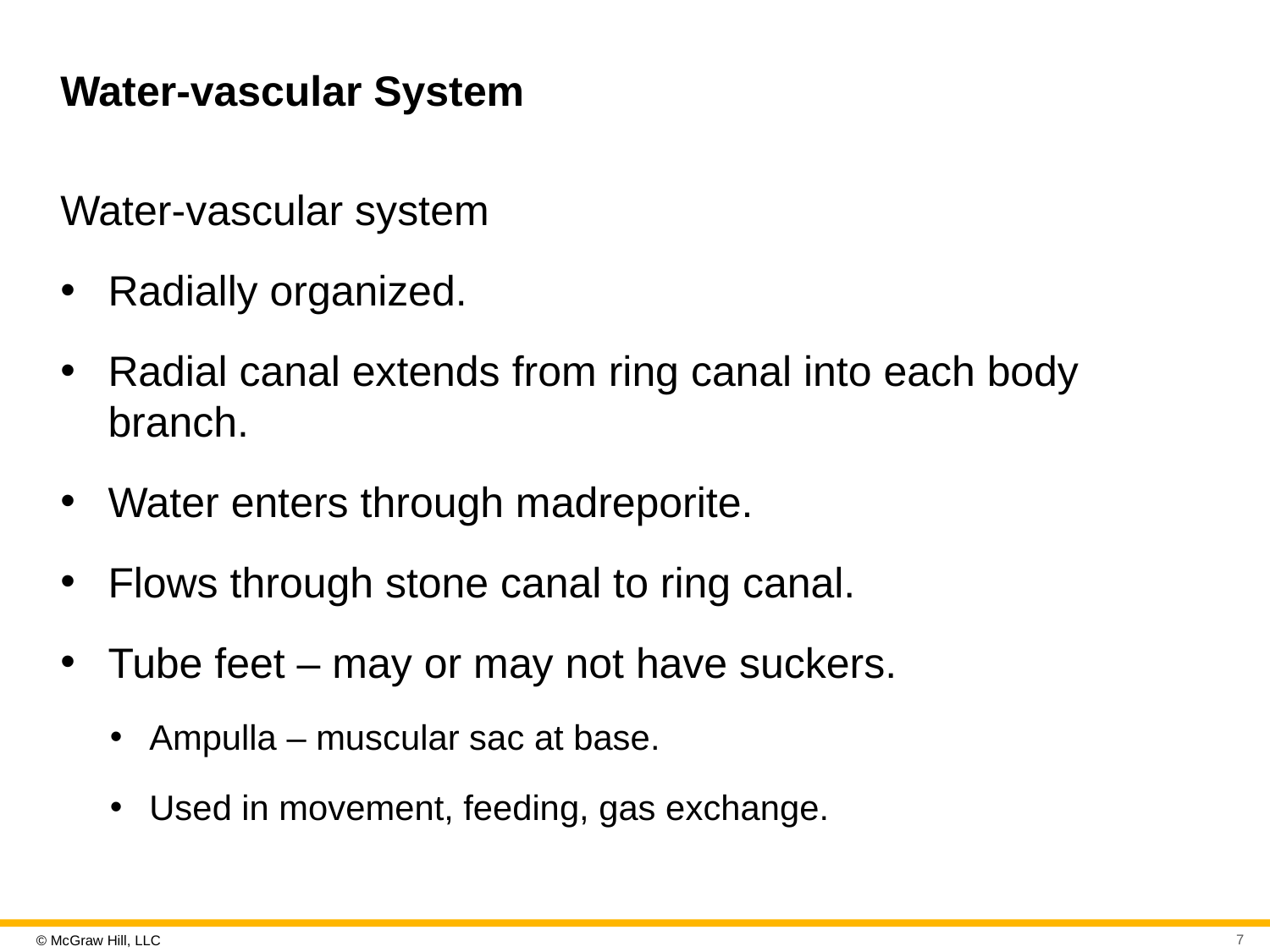

# Water-vascular System
Water-vascular system
Radially organized.
Radial canal extends from ring canal into each body branch.
Water enters through madreporite.
Flows through stone canal to ring canal.
Tube feet – may or may not have suckers.
Ampulla – muscular sac at base.
Used in movement, feeding, gas exchange.
7